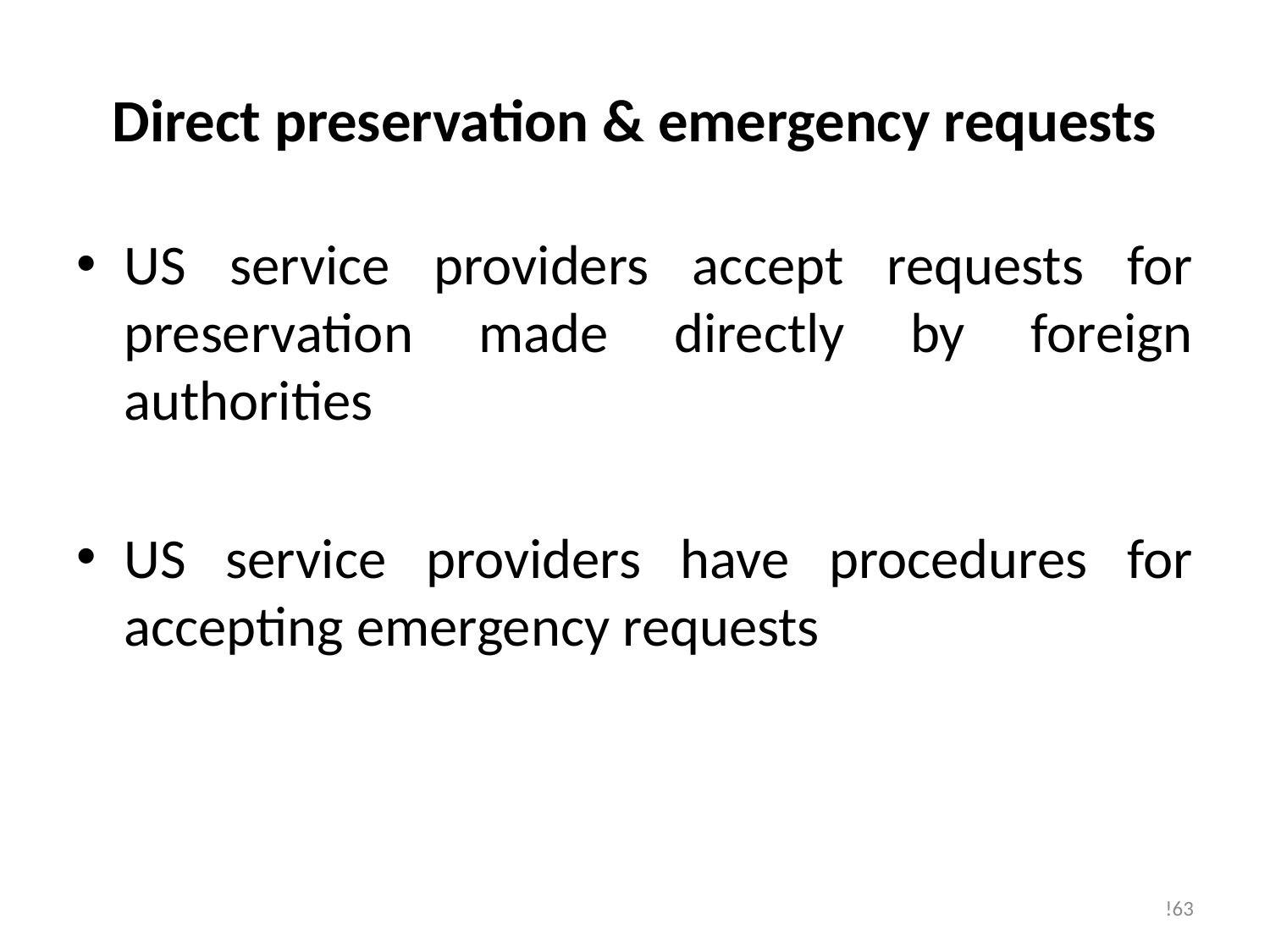

# Direct preservation & emergency requests
US service providers accept requests for preservation made directly by foreign authorities

US service providers have procedures for accepting emergency requests
!63